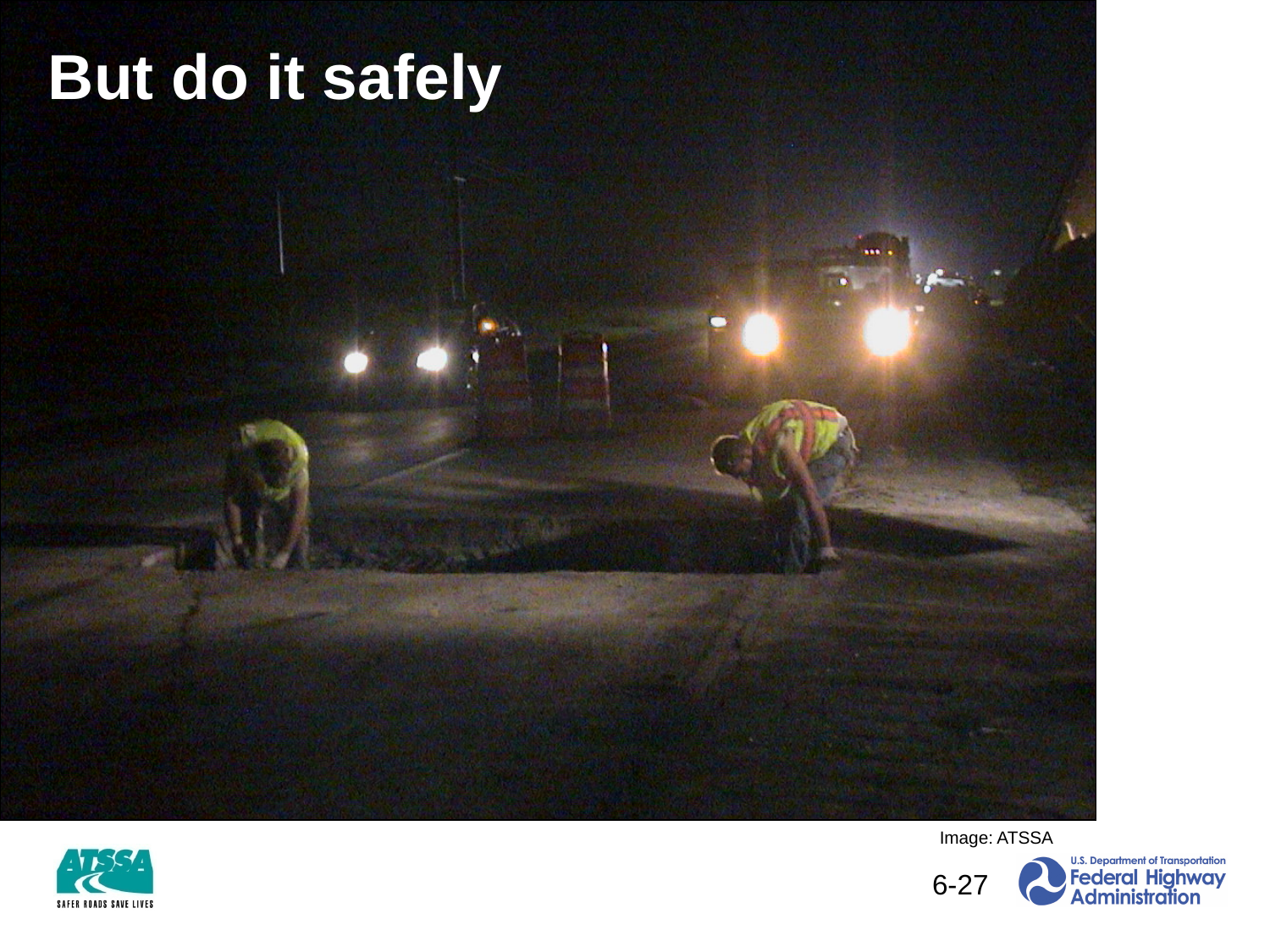

# But do it safely
Image: ATSSA